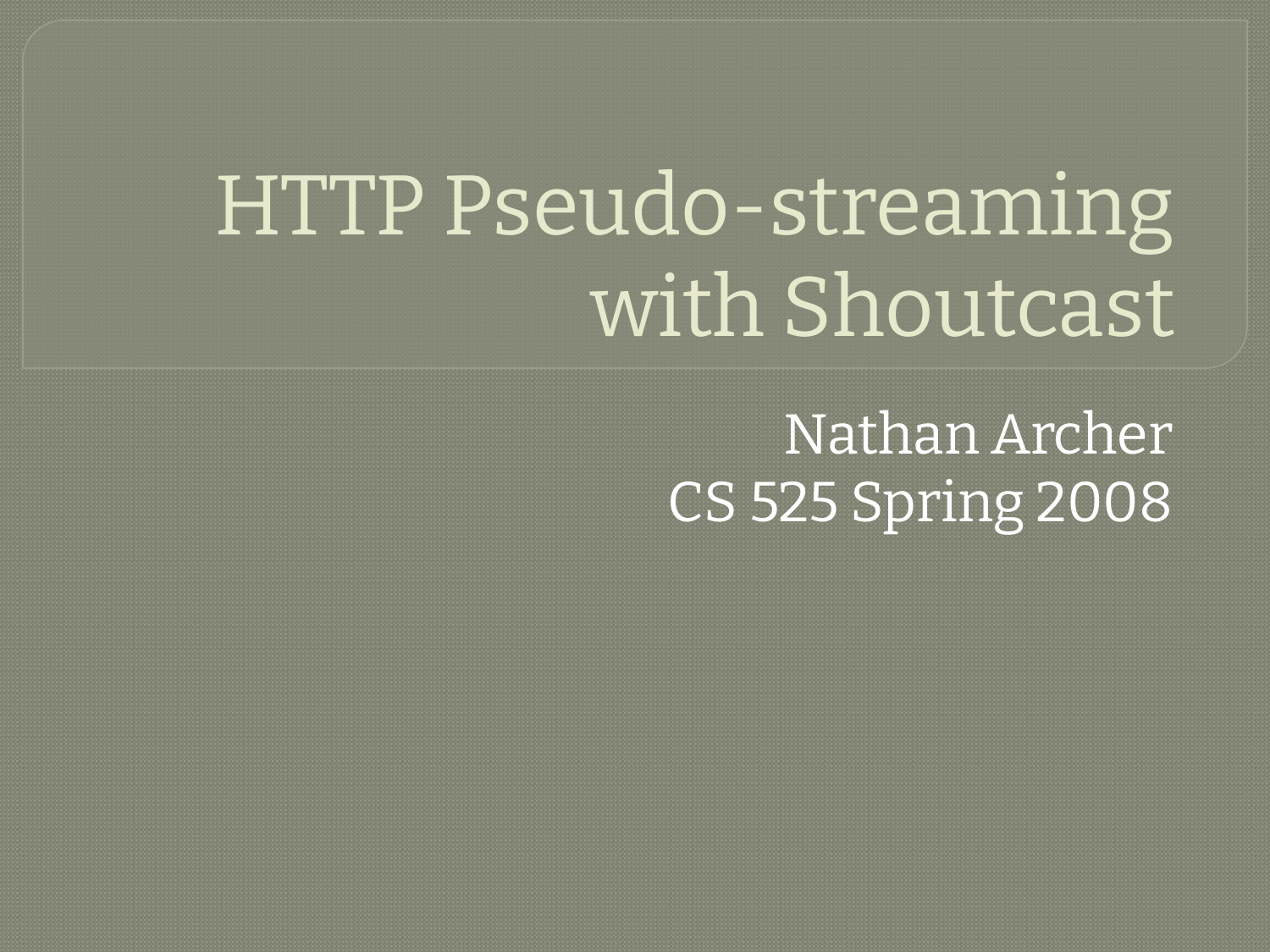

# HTTP Pseudo-streaming with Shoutcast
Nathan Archer
CS 525 Spring 2008